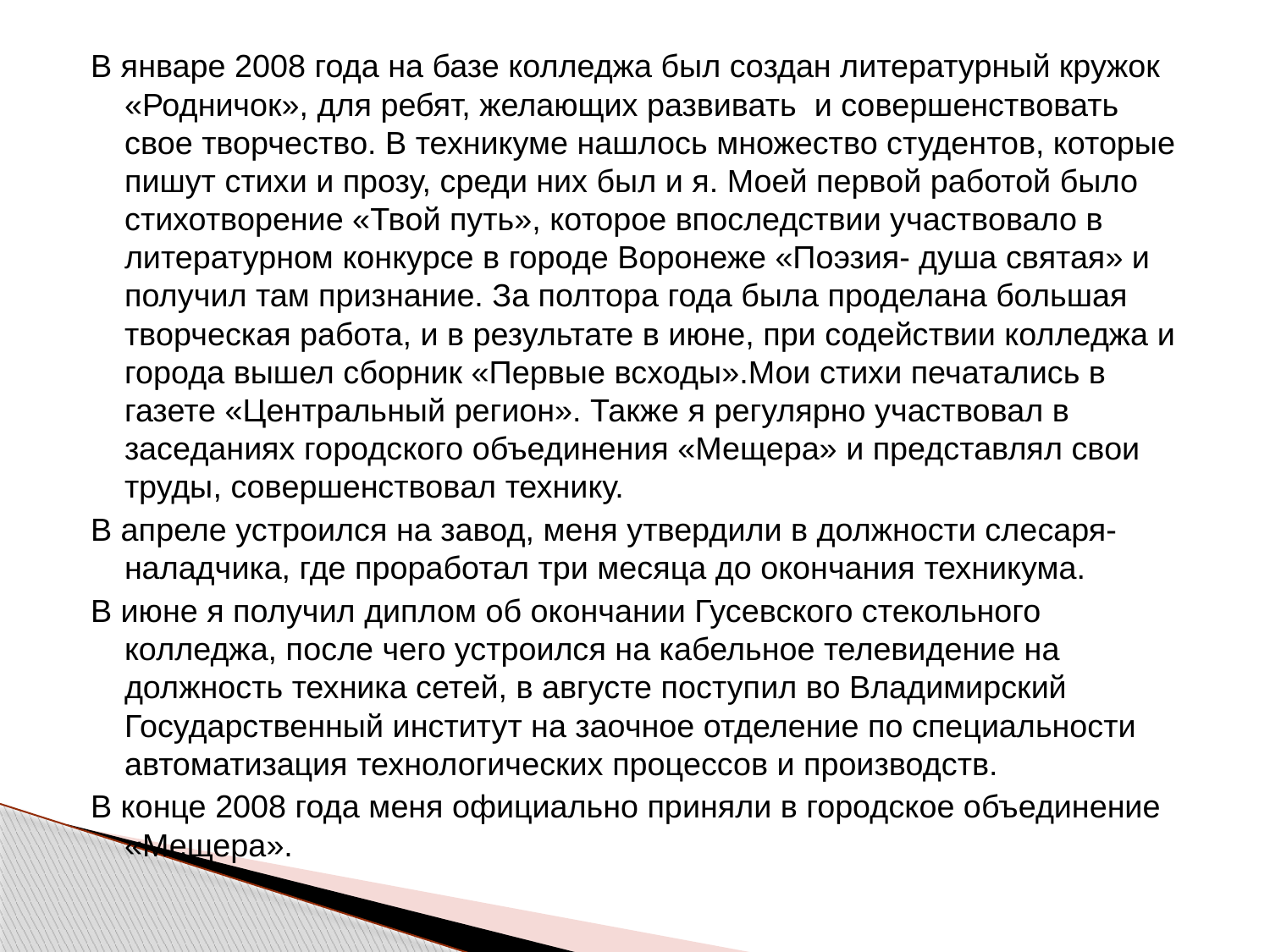

В январе 2008 года на базе колледжа был создан литературный кружок «Родничок», для ребят, желающих развивать  и совершенствовать свое творчество. В техникуме нашлось множество студентов, которые пишут стихи и прозу, среди них был и я. Моей первой работой было стихотворение «Твой путь», которое впоследствии участвовало в литературном конкурсе в городе Воронеже «Поэзия- душа святая» и получил там признание. За полтора года была проделана большая творческая работа, и в результате в июне, при содействии колледжа и города вышел сборник «Первые всходы».Мои стихи печатались в газете «Центральный регион». Также я регулярно участвовал в заседаниях городского объединения «Мещера» и представлял свои труды, совершенствовал технику.
В апреле устроился на завод, меня утвердили в должности слесаря-наладчика, где проработал три месяца до окончания техникума.
В июне я получил диплом об окончании Гусевского стекольного колледжа, после чего устроился на кабельное телевидение на должность техника сетей, в августе поступил во Владимирский Государственный институт на заочное отделение по специальности автоматизация технологических процессов и производств.
В конце 2008 года меня официально приняли в городское объединение «Мещера».